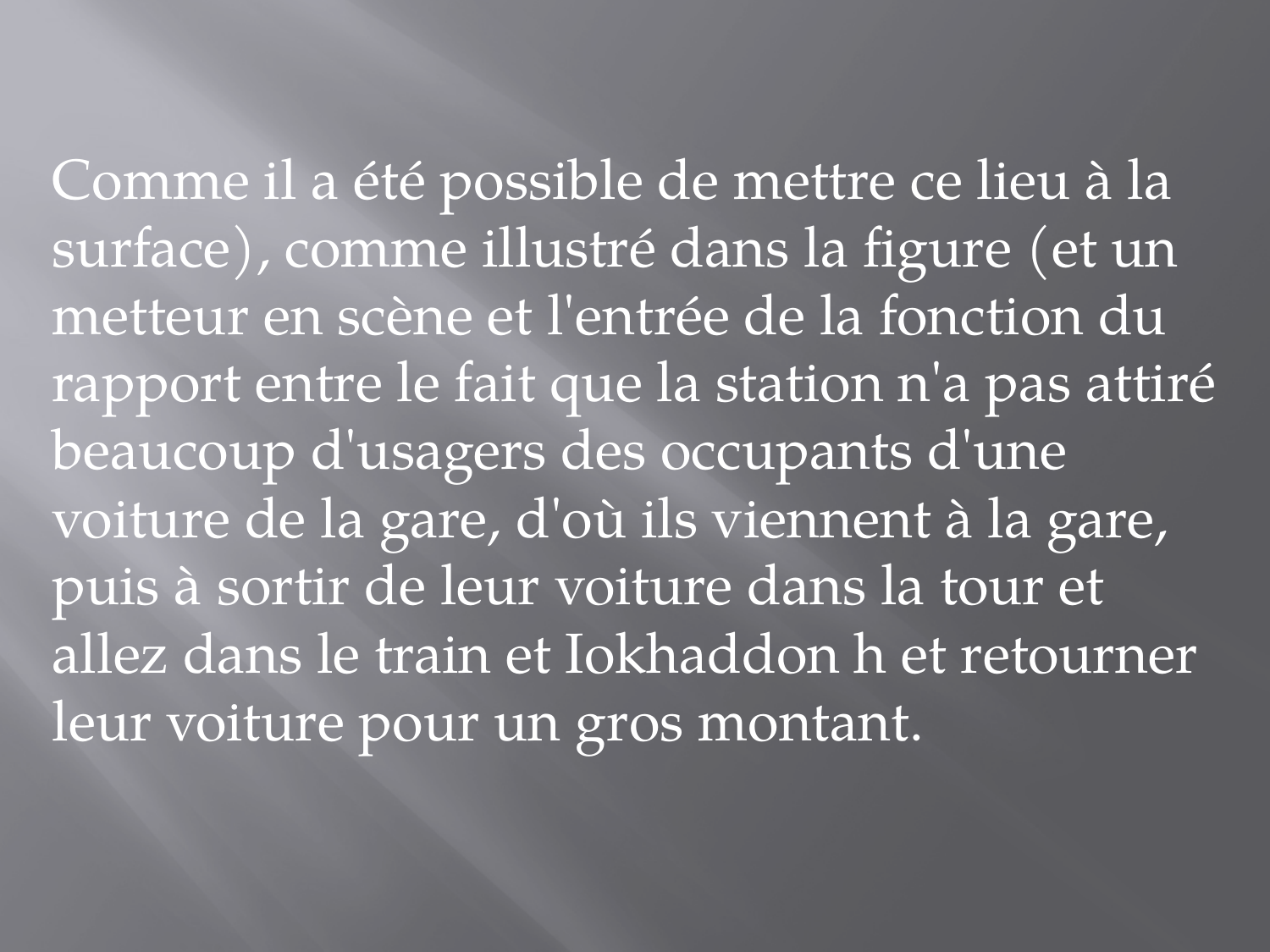

Comme il a été possible de mettre ce lieu à la surface), comme illustré dans la figure (et un metteur en scène et l'entrée de la fonction du rapport entre le fait que la station n'a pas attiré beaucoup d'usagers des occupants d'une voiture de la gare, d'où ils viennent à la gare, puis à sortir de leur voiture dans la tour et allez dans le train et Iokhaddon h et retourner leur voiture pour un gros montant.